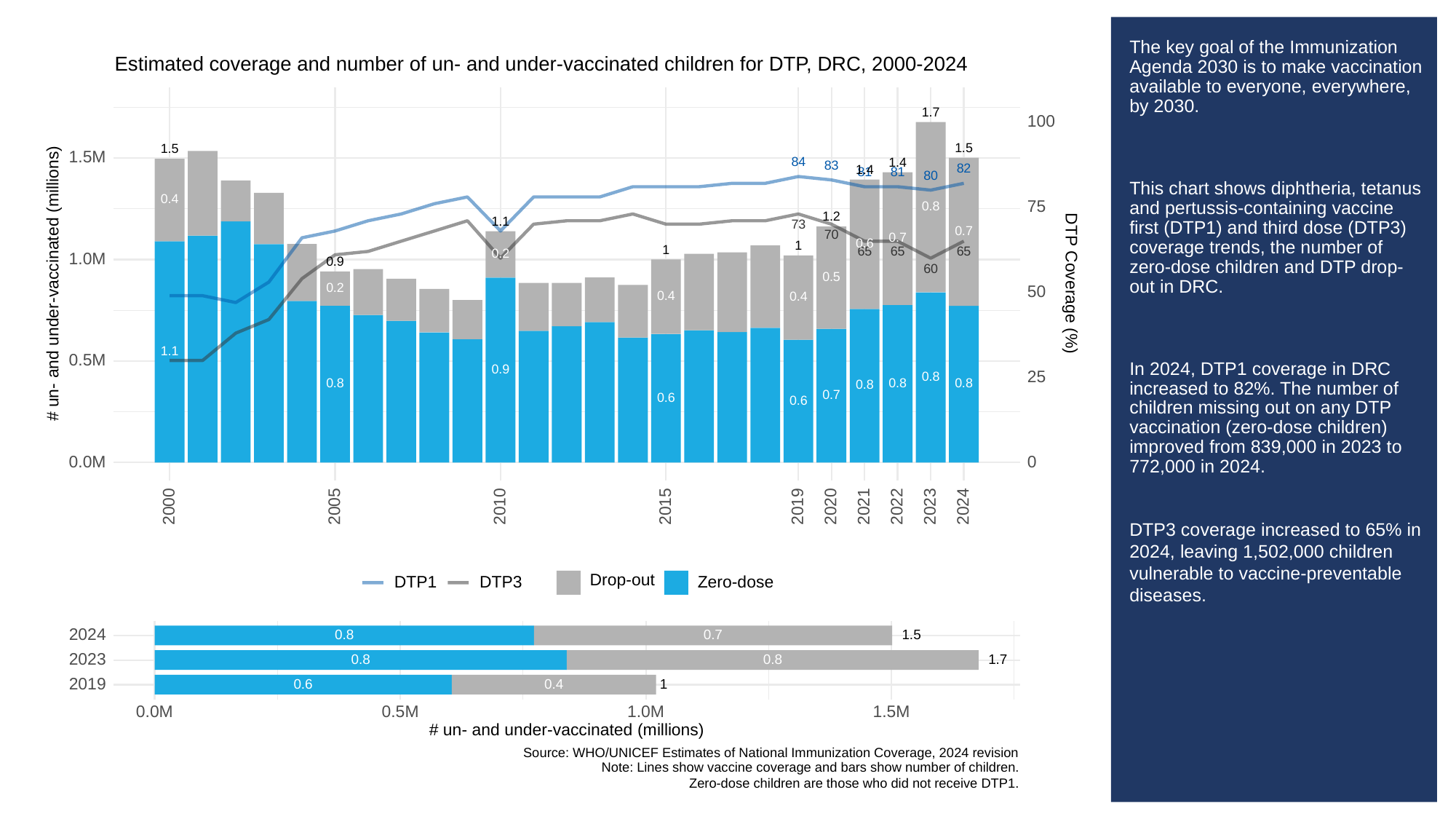

# The key goal of the Immunization Agenda 2030 is to make vaccination available to everyone, everywhere, by 2030.

This chart shows diphtheria, tetanus and pertussis-containing vaccine first (DTP1) and third dose (DTP3) coverage trends, the number of zero-dose children and DTP drop-out in DRC.

In 2024, DTP1 coverage in DRC increased to 82%. The number of children missing out on any DTP vaccination (zero-dose children) improved from 839,000 in 2023 to 772,000 in 2024.

DTP3 coverage increased to 65% in 2024, leaving 1,502,000 children vulnerable to vaccine-preventable diseases.

Estimated coverage and number of un- and under-vaccinated children for DTP, DRC, 2000-2024

1.7
100

1.5
1.5

1.5M

84

1.4

83
82
1.4
81
81
80

0.4
75
0.8

1.2

1.1
73

0.7
70

0.7

0.6

1

1
65
65
65
0.2

1.0M

0.9

60

0.5
# un- and under-vaccinated (millions)
DTP Coverage (%)

0.2

50

0.4

0.4

1.1
0.5M

0.9
25
0.8
0.8
0.8
0.8
0.8
0.7
0.6
0.6

0.0M
0

2023
2000
2005
2010
2015
2019
2020
2021
2022
2024

Drop-out
DTP3
Zero-dose
DTP1

2024
0.8
0.7
1.5

2023
0.8
0.8
1.7

2019
0.6
0.4
1

0.0M
0.5M
1.0M
1.5M
# un- and under-vaccinated (millions)
Source: WHO/UNICEF Estimates of National Immunization Coverage, 2024 revision
Note: Lines show vaccine coverage and bars show number of children.
Zero-dose children are those who did not receive DTP1.